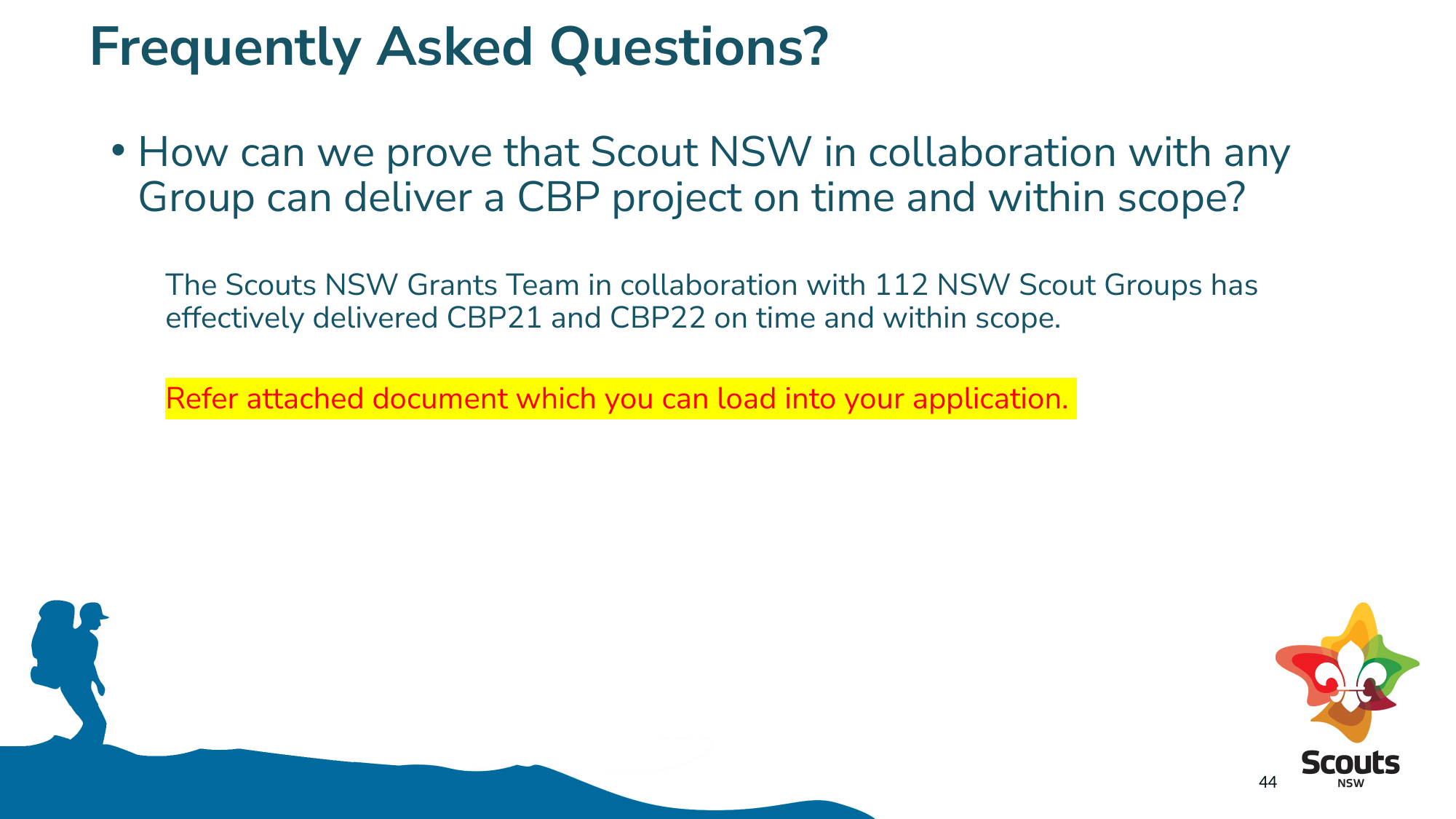

# Frequently Asked Questions?
How can we prove that Scout NSW in collaboration with any Group can deliver a CBP project on time and within scope?

The Scouts NSW Grants Team in collaboration with 112 NSW Scout Groups has effectively delivered CBP21 and CBP22 on time and within scope.

Refer attached document which you can load into your application.
44